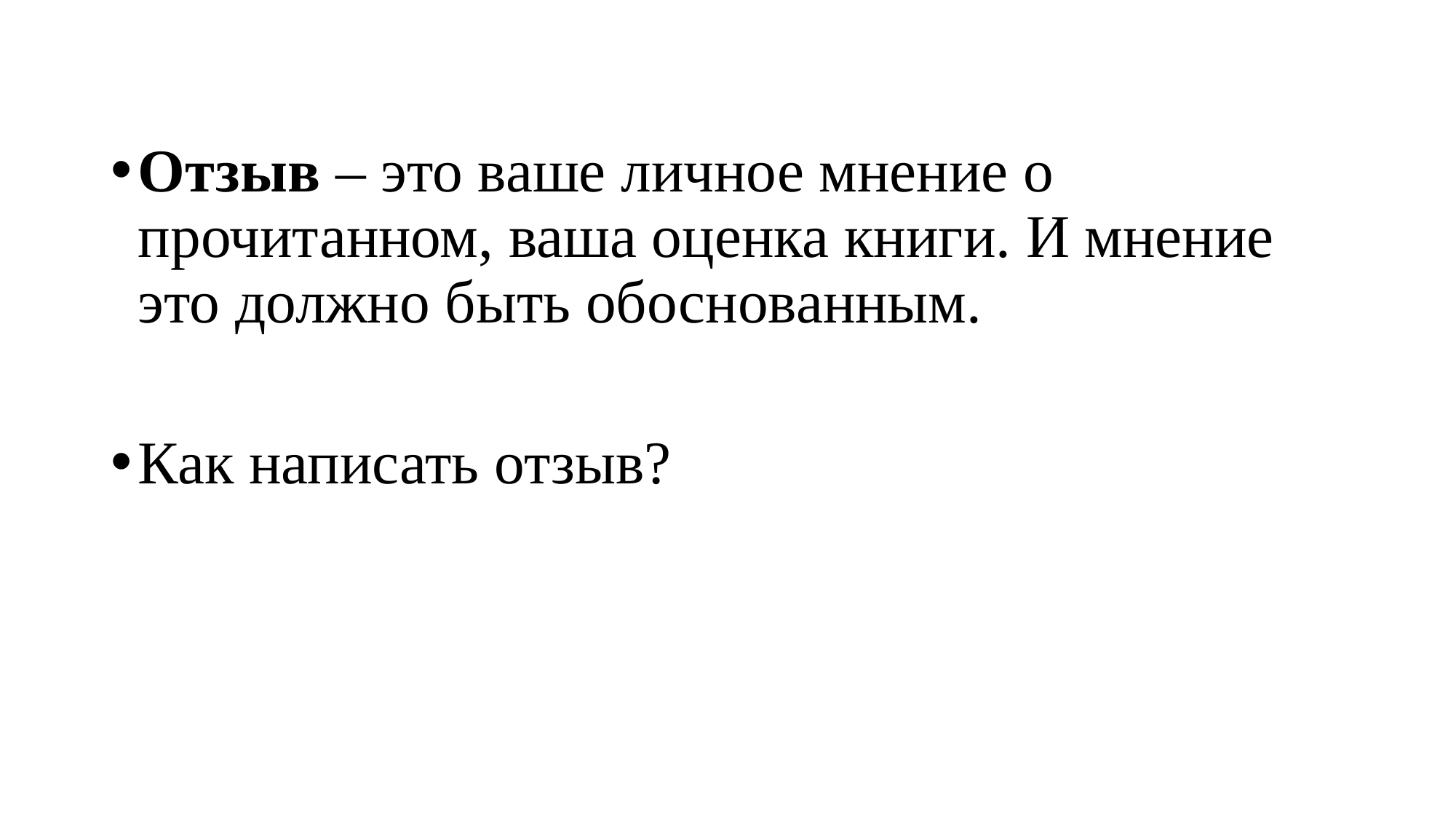

#
Отзыв – это ваше личное мнение о прочитанном, ваша оценка книги. И мнение это должно быть обоснованным.

Как написать отзыв?